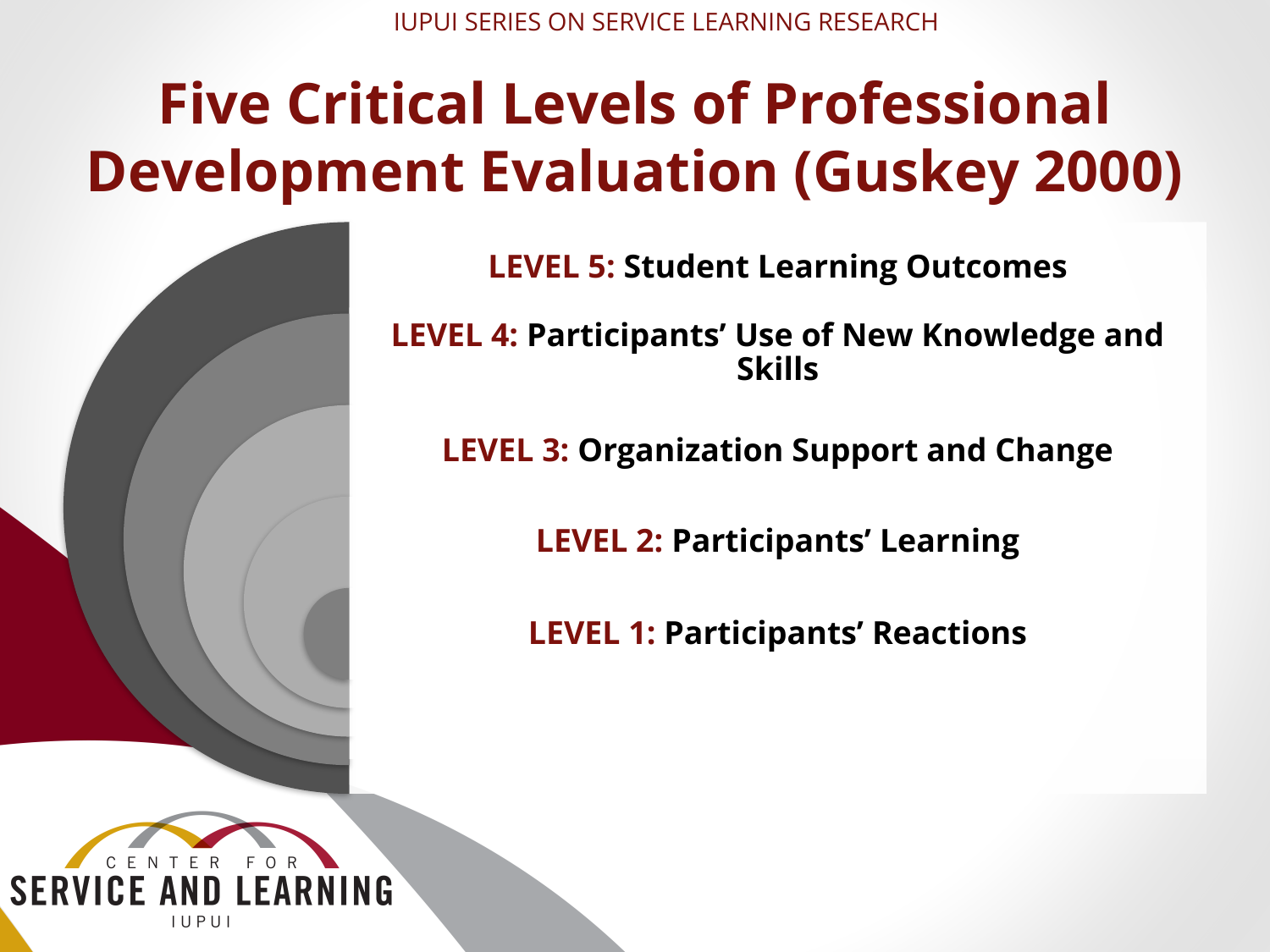

IUPUI SERIES ON SERVICE LEARNING RESEARCH
# Five Critical Levels of Professional Development Evaluation (Guskey 2000)
LEVEL 5: Student Learning Outcomes
LEVEL 4: Participants’ Use of New Knowledge and Skills
LEVEL 3: Organization Support and Change
LEVEL 2: Participants’ Learning
LEVEL 1: Participants’ Reactions